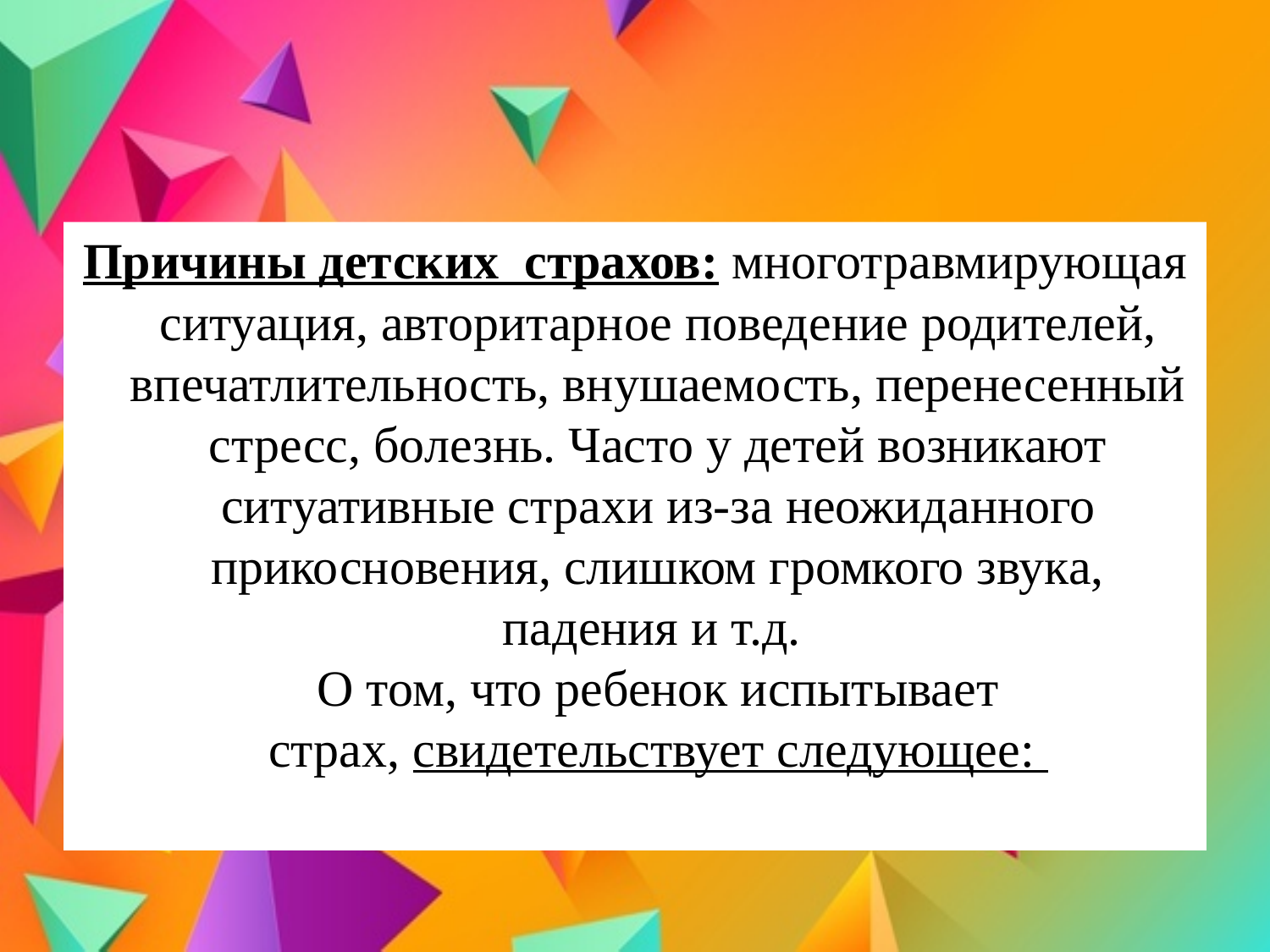

#
Причины детских  страхов: многотравмирующая ситуация, авторитарное поведение родителей, впечатлительность, внушаемость, перенесенный стресс, болезнь. Часто у детей возникают ситуативные страхи из-за неожиданного прикосновения, слишком громкого звука, падения и т.д. 
О том, что ребенок испытывает страх, свидетельствует следующее: